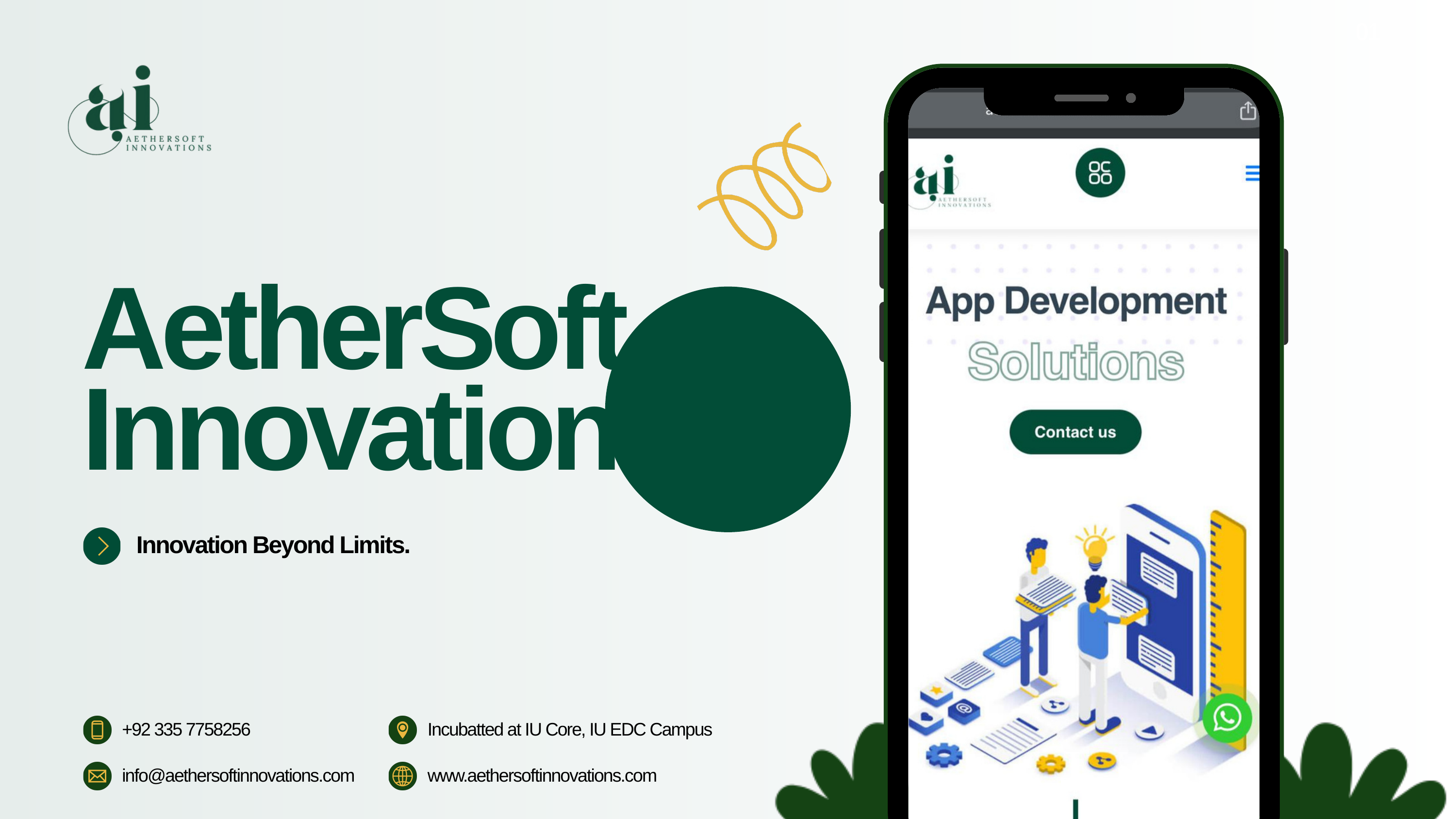

01

AetherSoft
Innovations

Innovation Beyond Limits.

+92 335 7758256
Incubatted at IU Core, IU EDC Campus

info@aethersoftinnovations.com
www.aethersoftinnovations.com